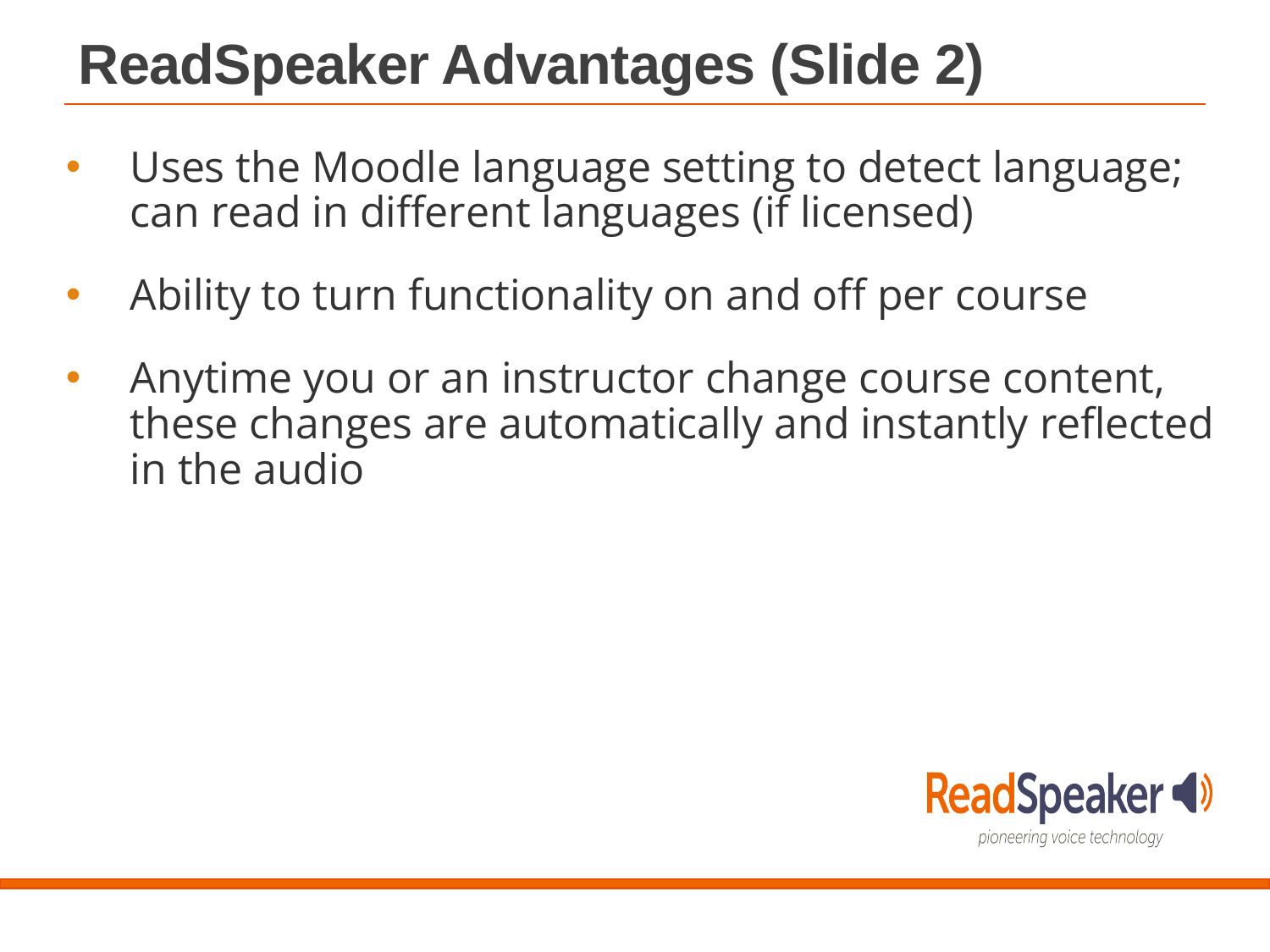

ReadSpeaker Advantages (Slide 2)
Uses the Moodle language setting to detect language; can read in different languages (if licensed)
Ability to turn functionality on and off per course
Anytime you or an instructor change course content, these changes are automatically and instantly reflected in the audio